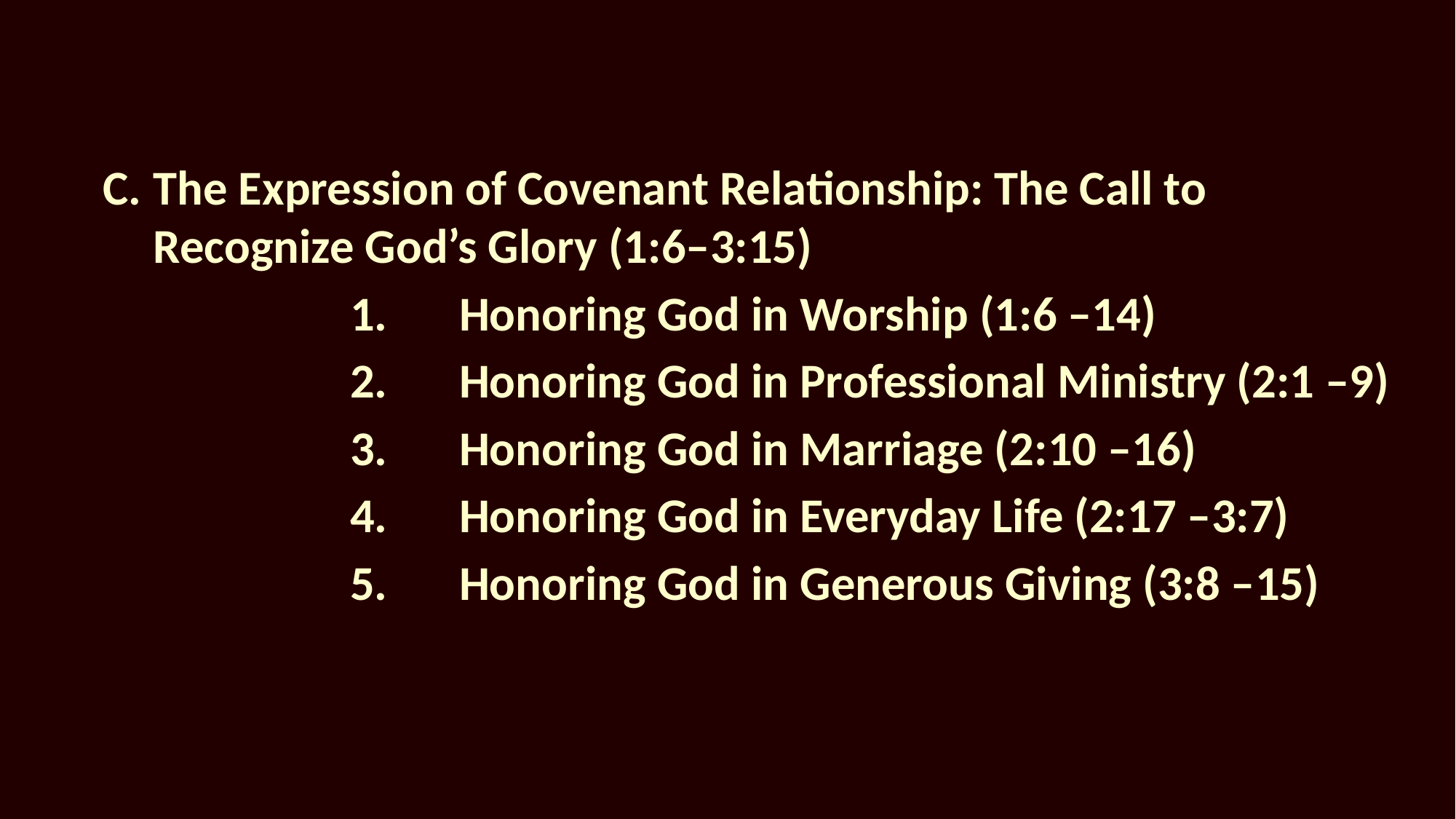

C.	The Expression of Covenant Relationship: The Call to Recognize God’s Glory (1:6–3:15)
		1.	Honoring God in Worship (1:6 –14)
		2.	Honoring God in Professional Ministry (2:1 –9)
		3.	Honoring God in Marriage (2:10 –16)
		4.	Honoring God in Everyday Life (2:17 –3:7)
		5.	Honoring God in Generous Giving (3:8 –15)